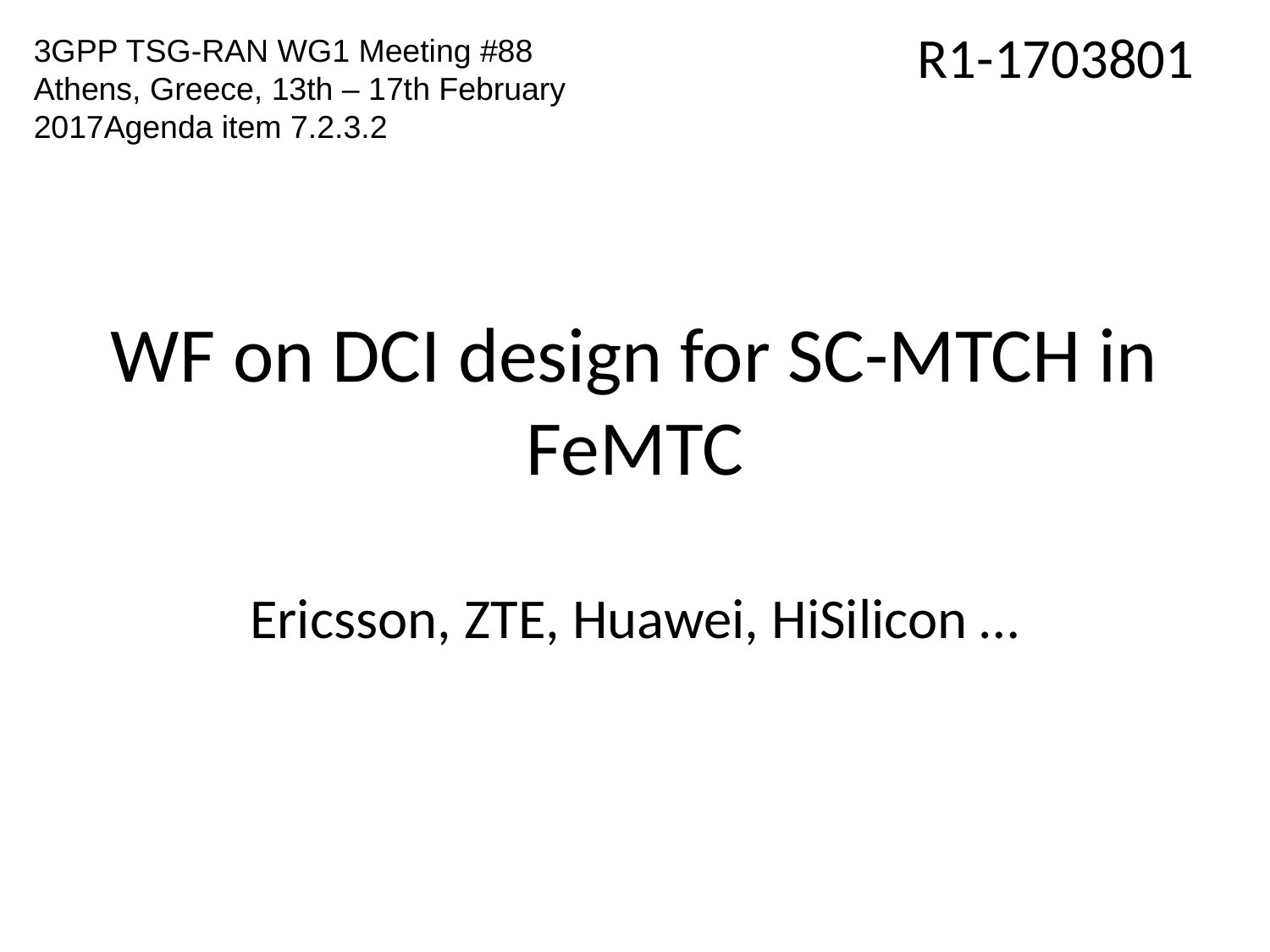

R1-1703801
3GPP TSG-RAN WG1 Meeting #88
Athens, Greece, 13th – 17th February 2017Agenda item 7.2.3.2
# WF on DCI design for SC-MTCH in FeMTC
Ericsson, ZTE, Huawei, HiSilicon …